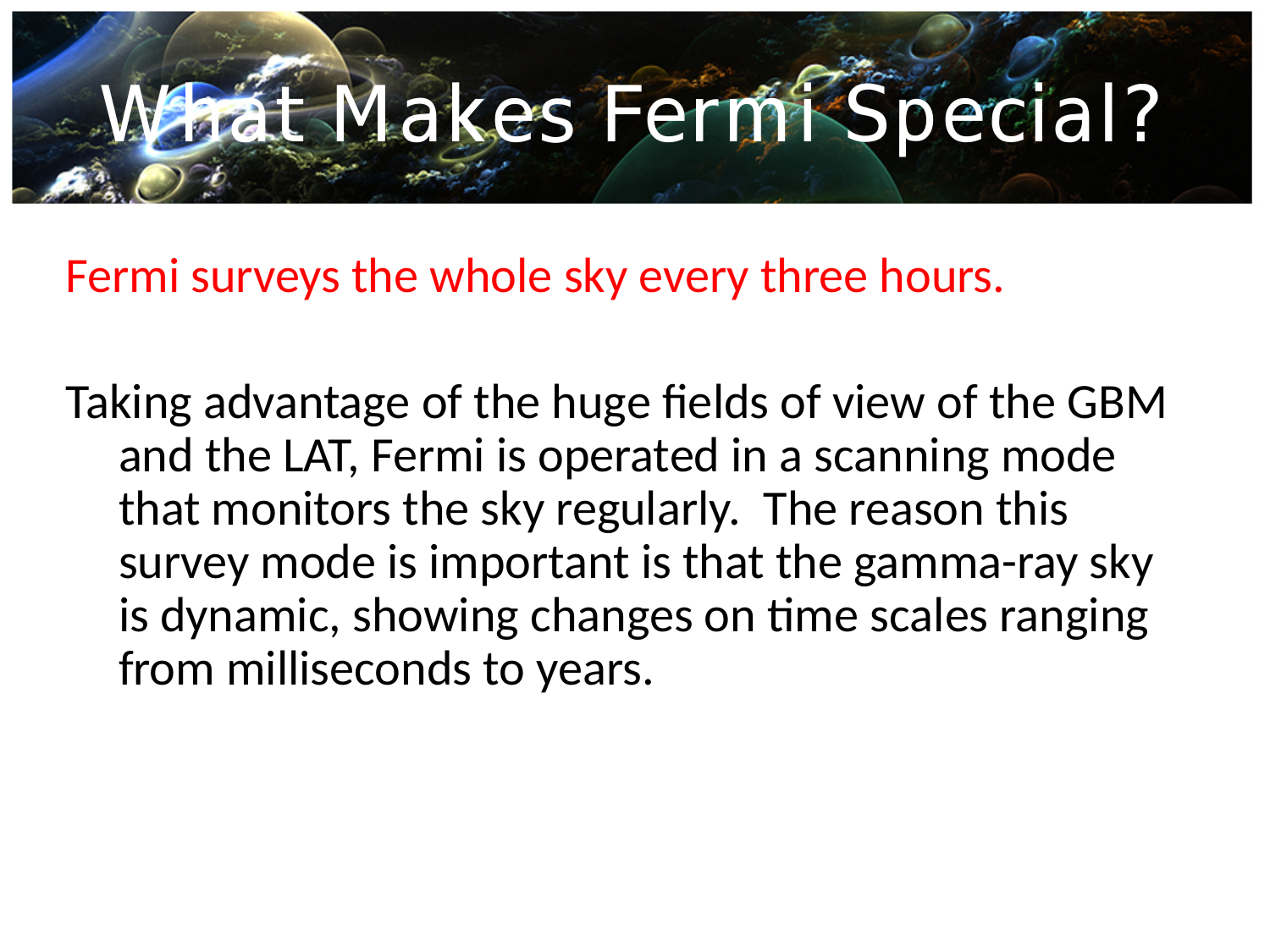

# What Makes Fermi Special?
Fermi surveys the whole sky every three hours.

Taking advantage of the huge fields of view of the GBM and the LAT, Fermi is operated in a scanning mode that monitors the sky regularly.  The reason this survey mode is important is that the gamma-ray sky is dynamic, showing changes on time scales ranging from milliseconds to years.